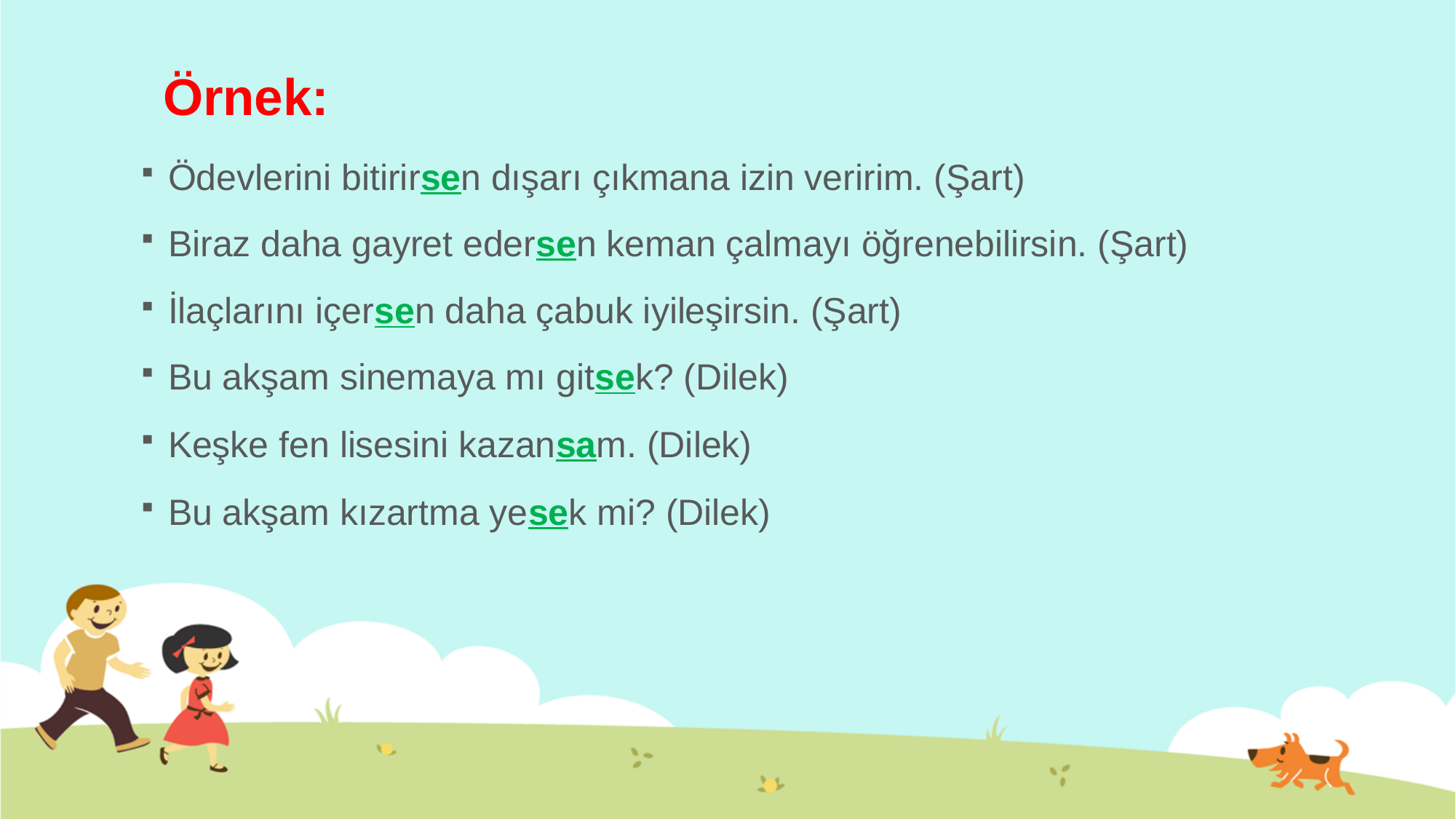

# Örnek:
Ödevlerini bitirirsen dışarı çıkmana izin veririm. (Şart)
Biraz daha gayret edersen keman çalmayı öğrenebilirsin. (Şart)
İlaçlarını içersen daha çabuk iyileşirsin. (Şart)
Bu akşam sinemaya mı gitsek? (Dilek)
Keşke fen lisesini kazansam. (Dilek)
Bu akşam kızartma yesek mi? (Dilek)